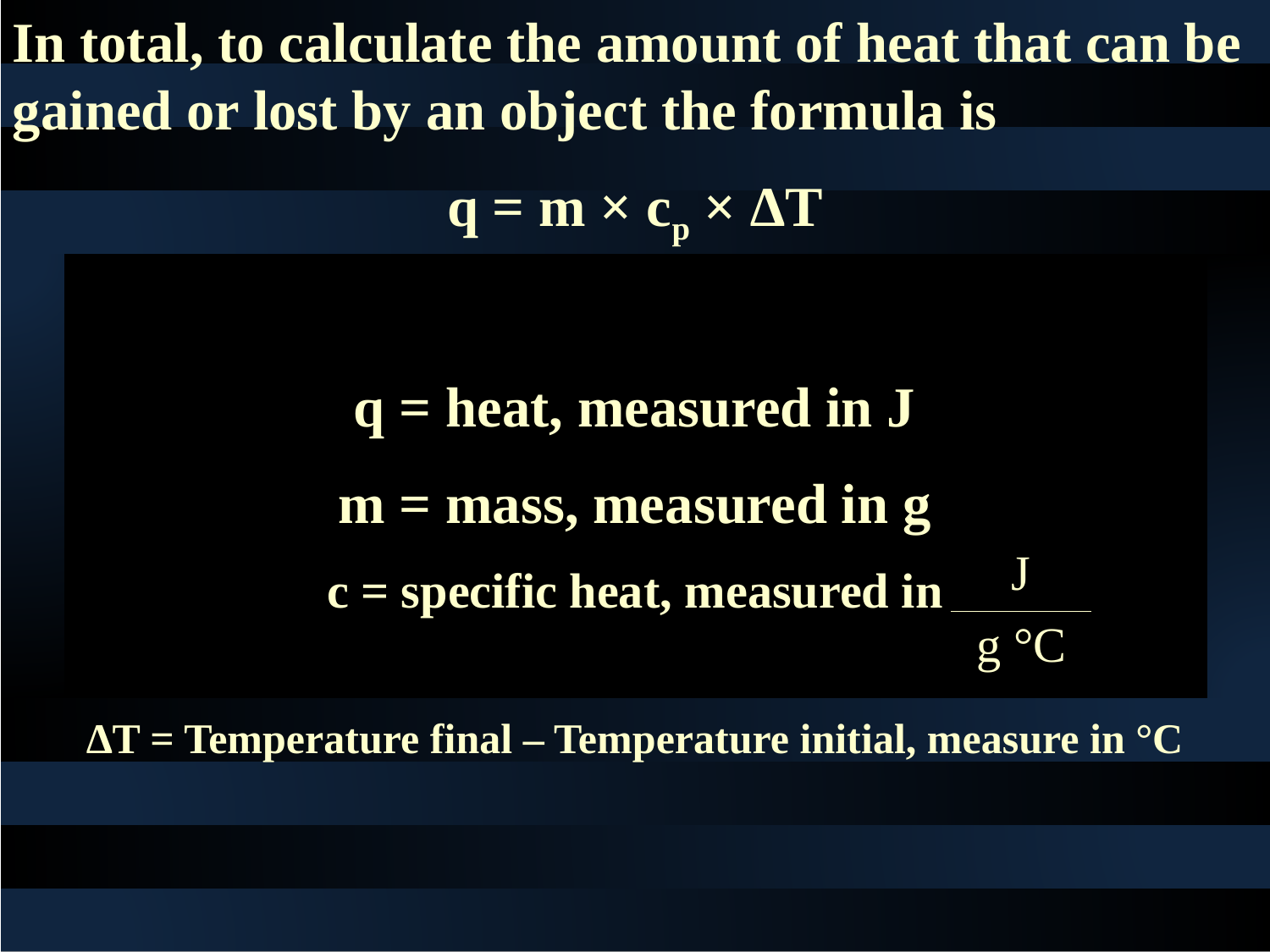

In total, to calculate the amount of heat that can be gained or lost by an object the formula is
q = m × cp × ∆T

q = heat, measured in J
m = mass, measured in g
c = specific heat, measured in

∆T = Temperature final – Temperature initial, measure in °C

| J |
| --- |
| g °C |